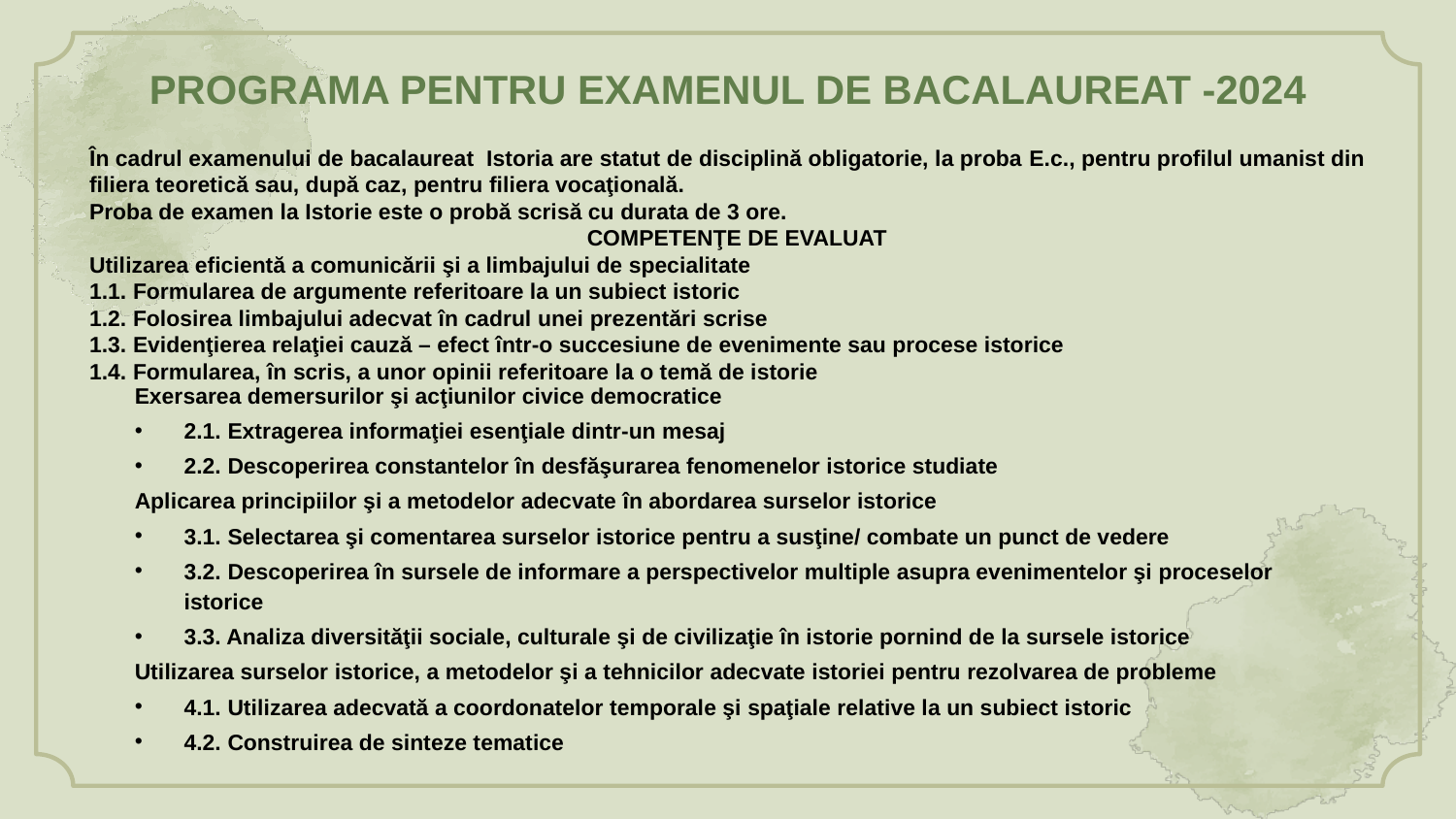

# PROGRAMA PENTRU EXAMENUL DE BACALAUREAT -2024
În cadrul examenului de bacalaureat  Istoria are statut de disciplină obligatorie, la proba E.c., pentru profilul umanist din filiera teoretică sau, după caz, pentru filiera vocaţională.
Proba de examen la Istorie este o probă scrisă cu durata de 3 ore.
COMPETENŢE DE EVALUAT
Utilizarea eficientă a comunicării şi a limbajului de specialitate
1.1. Formularea de argumente referitoare la un subiect istoric
1.2. Folosirea limbajului adecvat în cadrul unei prezentări scrise
1.3. Evidenţierea relaţiei cauză – efect într-o succesiune de evenimente sau procese istorice
1.4. Formularea, în scris, a unor opinii referitoare la o temă de istorie
Exersarea demersurilor şi acţiunilor civice democratice
2.1. Extragerea informaţiei esenţiale dintr-un mesaj
2.2. Descoperirea constantelor în desfăşurarea fenomenelor istorice studiate
Aplicarea principiilor şi a metodelor adecvate în abordarea surselor istorice
3.1. Selectarea şi comentarea surselor istorice pentru a susţine/ combate un punct de vedere
3.2. Descoperirea în sursele de informare a perspectivelor multiple asupra evenimentelor şi proceselor istorice
3.3. Analiza diversităţii sociale, culturale şi de civilizaţie în istorie pornind de la sursele istorice
Utilizarea surselor istorice, a metodelor şi a tehnicilor adecvate istoriei pentru rezolvarea de probleme
4.1. Utilizarea adecvată a coordonatelor temporale şi spaţiale relative la un subiect istoric
4.2. Construirea de sinteze tematice